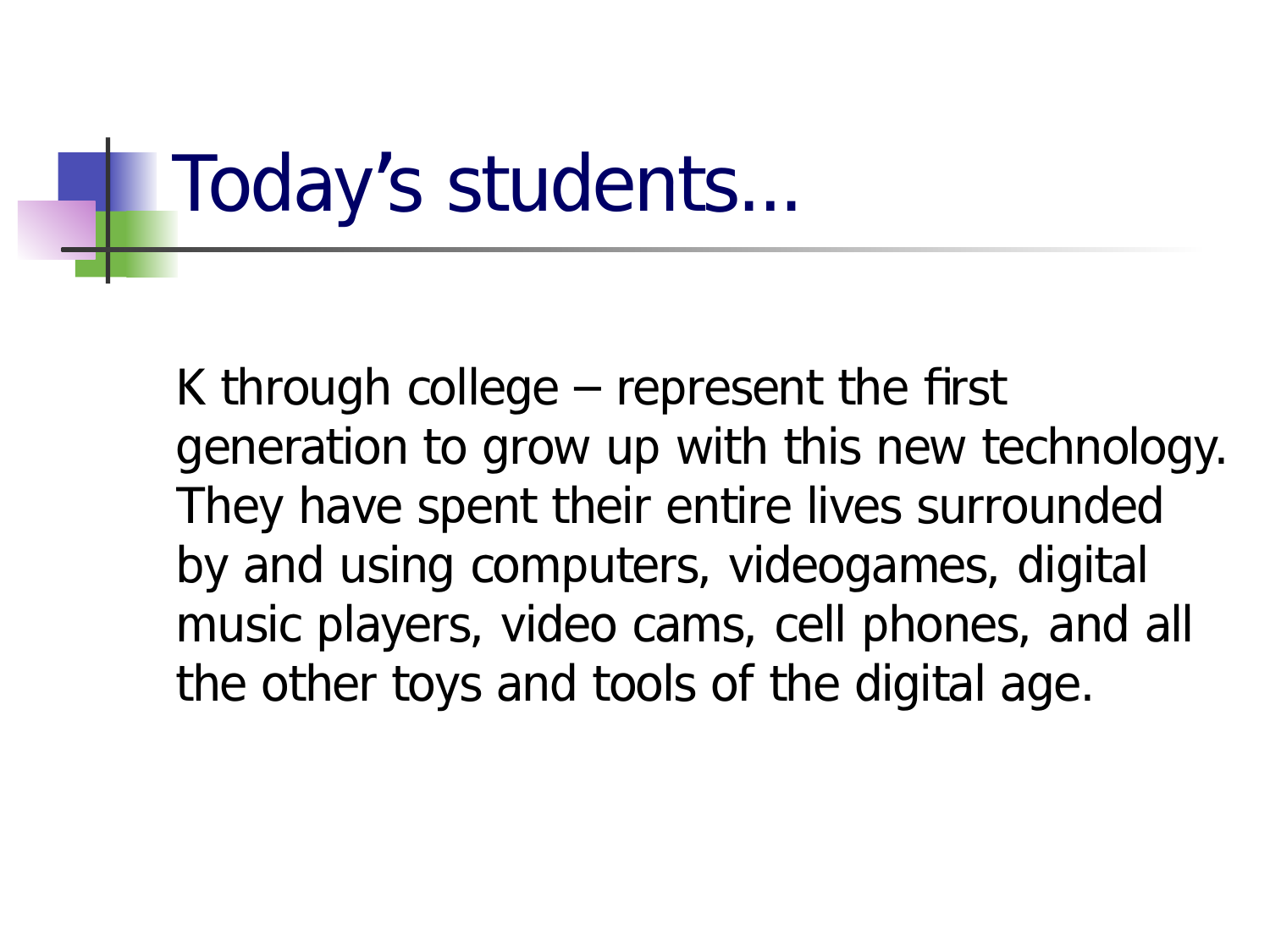

# Today’s students…

K through college – represent the first generation to grow up with this new technology. They have spent their entire lives surrounded by and using computers, videogames, digital music players, video cams, cell phones, and all the other toys and tools of the digital age.